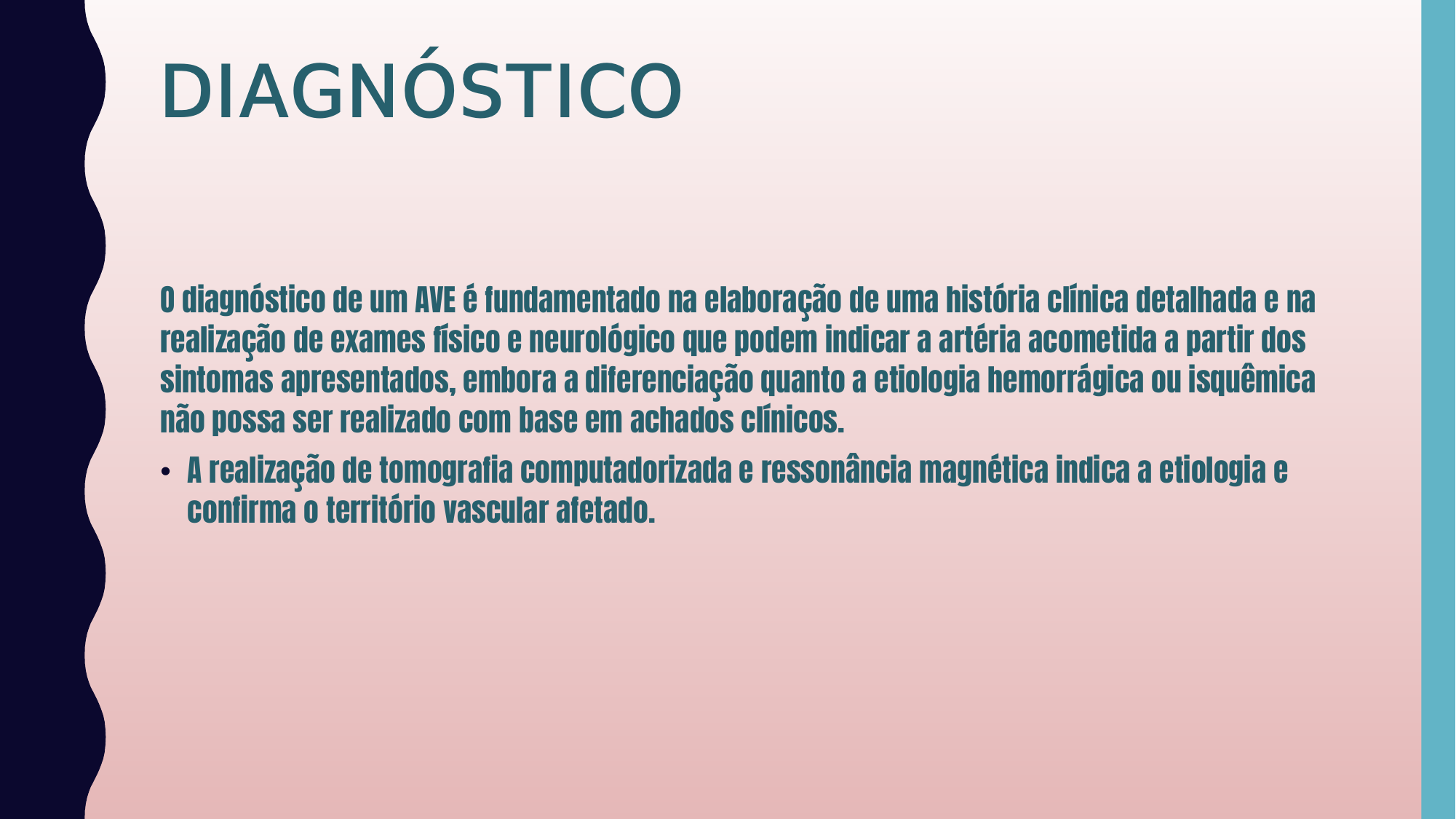

# DIAGNÓSTICO
O diagnóstico de um AVE é fundamentado na elaboração de uma história clínica detalhada e na realização de exames físico e neurológico que podem indicar a artéria acometida a partir dos sintomas apresentados, embora a diferenciação quanto a etiologia hemorrágica ou isquêmica não possa ser realizado com base em achados clínicos.
A realização de tomografia computadorizada e ressonância magnética indica a etiologia e confirma o território vascular afetado.